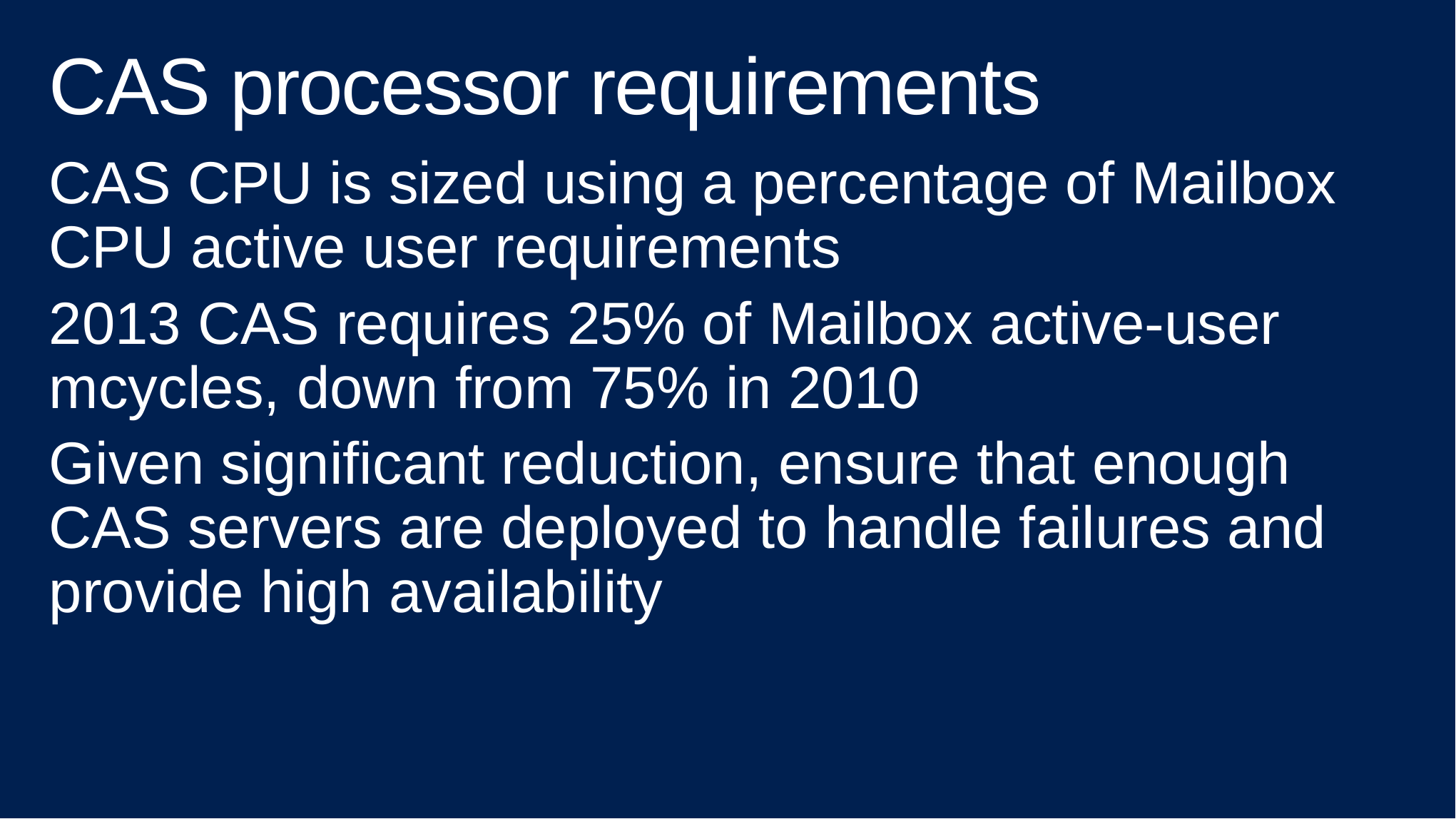

# CAS processor requirements
CAS CPU is sized using a percentage of Mailbox CPU active user requirements
2013 CAS requires 25% of Mailbox active-user mcycles, down from 75% in 2010
Given significant reduction, ensure that enough CAS servers are deployed to handle failures and provide high availability